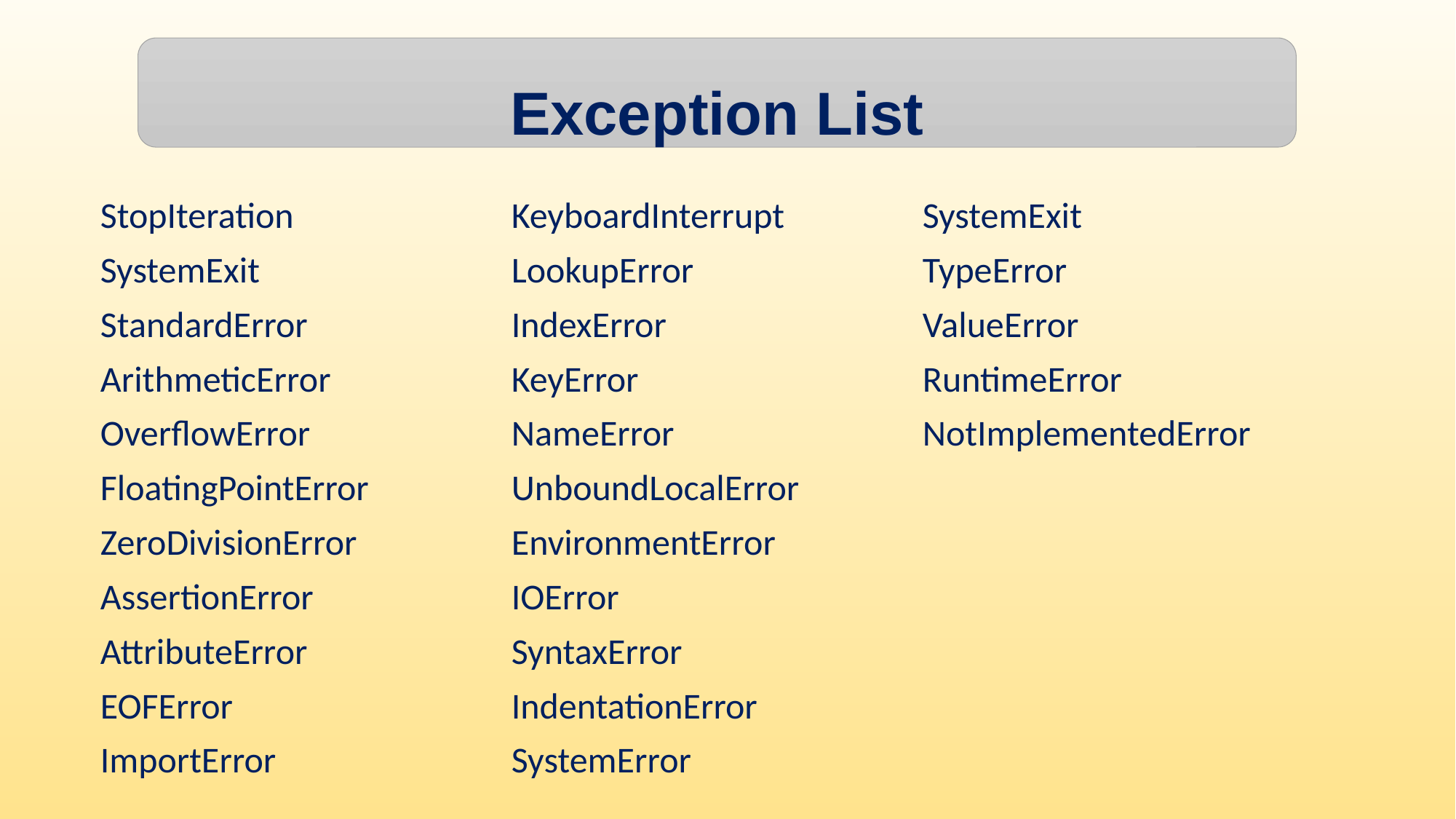

Exception List
StopIteration
SystemExit
StandardError
ArithmeticError
OverflowError
FloatingPointError
ZeroDivisionError
AssertionError
AttributeError
EOFError
ImportError
KeyboardInterrupt
LookupError
IndexError
KeyError
NameError
UnboundLocalError
EnvironmentError
IOError
SyntaxError
IndentationError
SystemError
SystemExit
TypeError
ValueError
RuntimeError
NotImplementedError